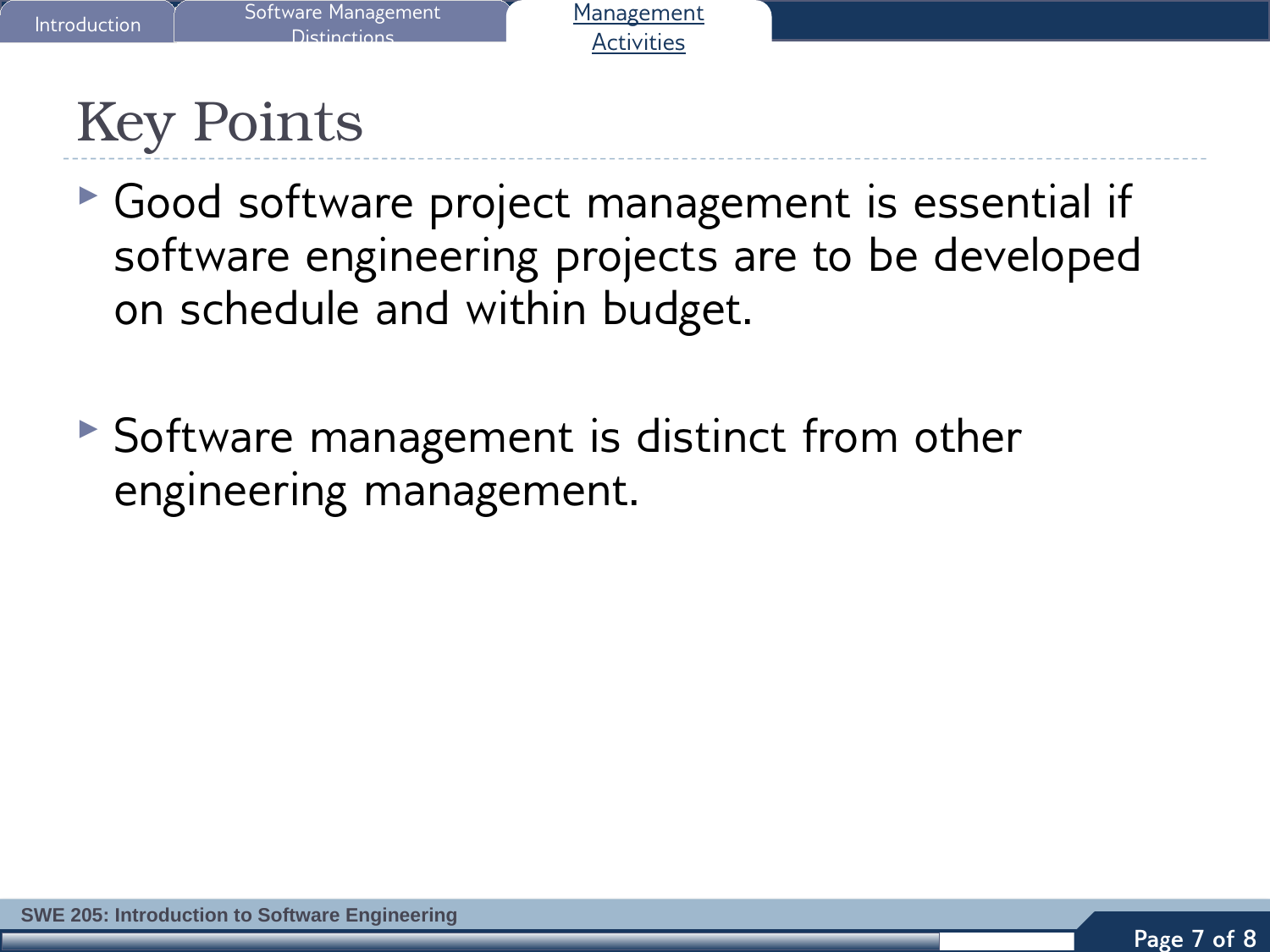

Introduction
Software Management Distinctions
Management Activities
# Key Points
Good software project management is essential if software engineering projects are to be developed on schedule and within budget.

Software management is distinct from other engineering management.

7
Page 7 of 8